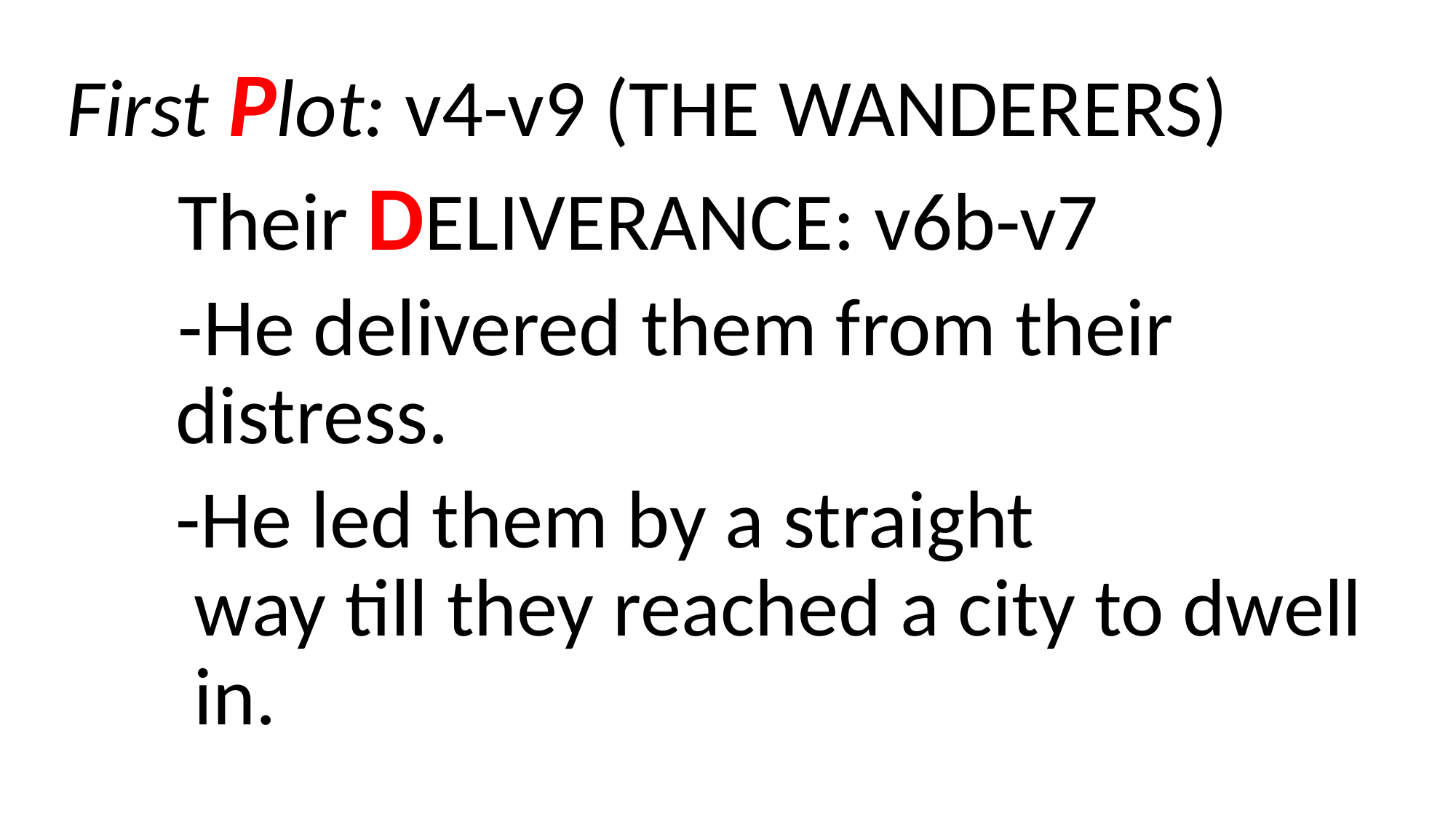

First Plot: v4-v9 (THE WANDERERS)
      Their DELIVERANCE: v6b-v7
      -He delivered them from their 			distress.
	-He led them by a straight 				 way till they reached a city to dwell 	 in.